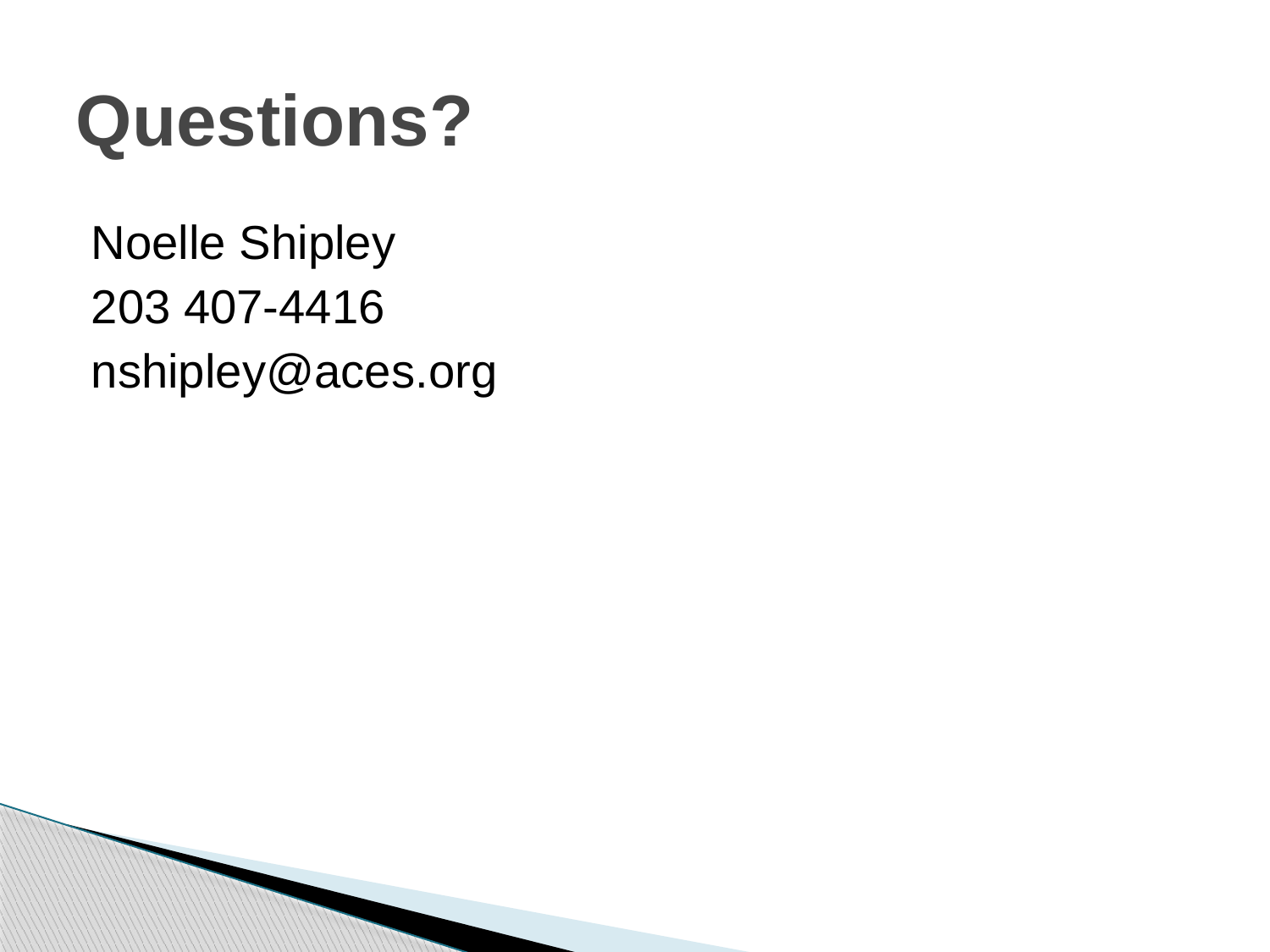

# Questions?
Noelle Shipley
203 407-4416
nshipley@aces.org